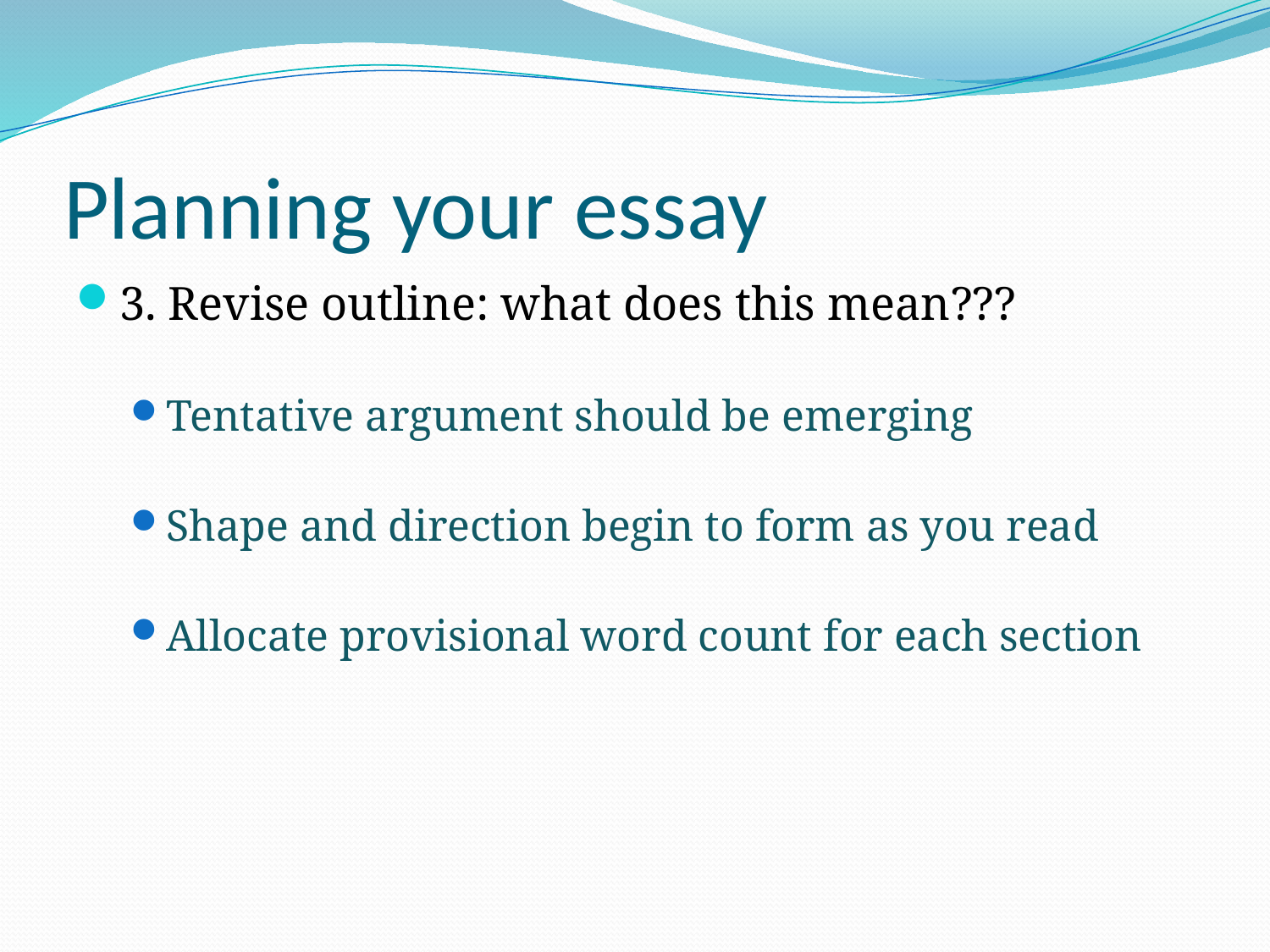

# Planning your essay
3. Revise outline: what does this mean???
Tentative argument should be emerging
Shape and direction begin to form as you read
Allocate provisional word count for each section